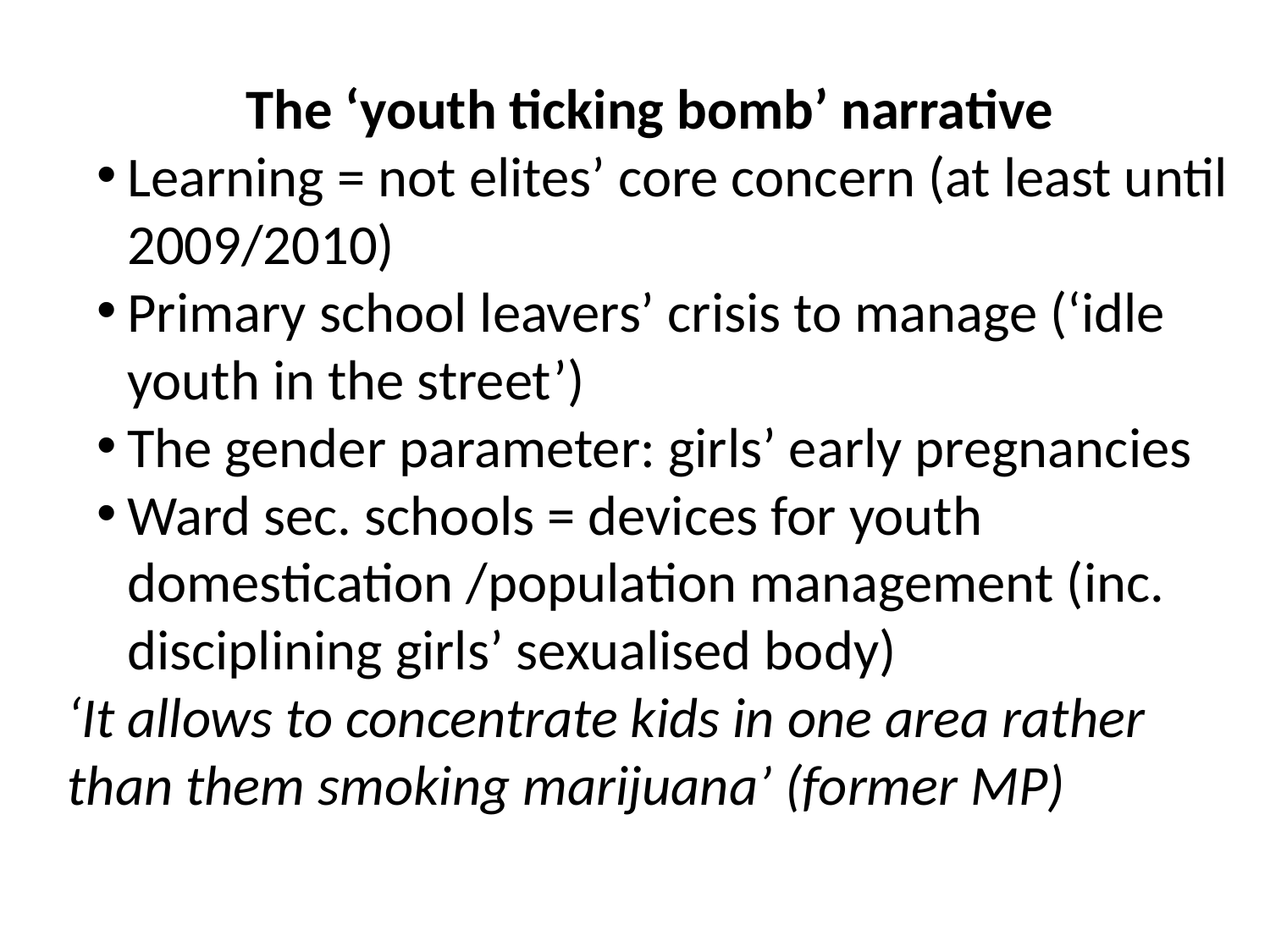

15
The ‘youth ticking bomb’ narrative
Learning = not elites’ core concern (at least until 2009/2010)
Primary school leavers’ crisis to manage (‘idle youth in the street’)
The gender parameter: girls’ early pregnancies
Ward sec. schools = devices for youth domestication /population management (inc. disciplining girls’ sexualised body)
‘It allows to concentrate kids in one area rather than them smoking marijuana’ (former MP)